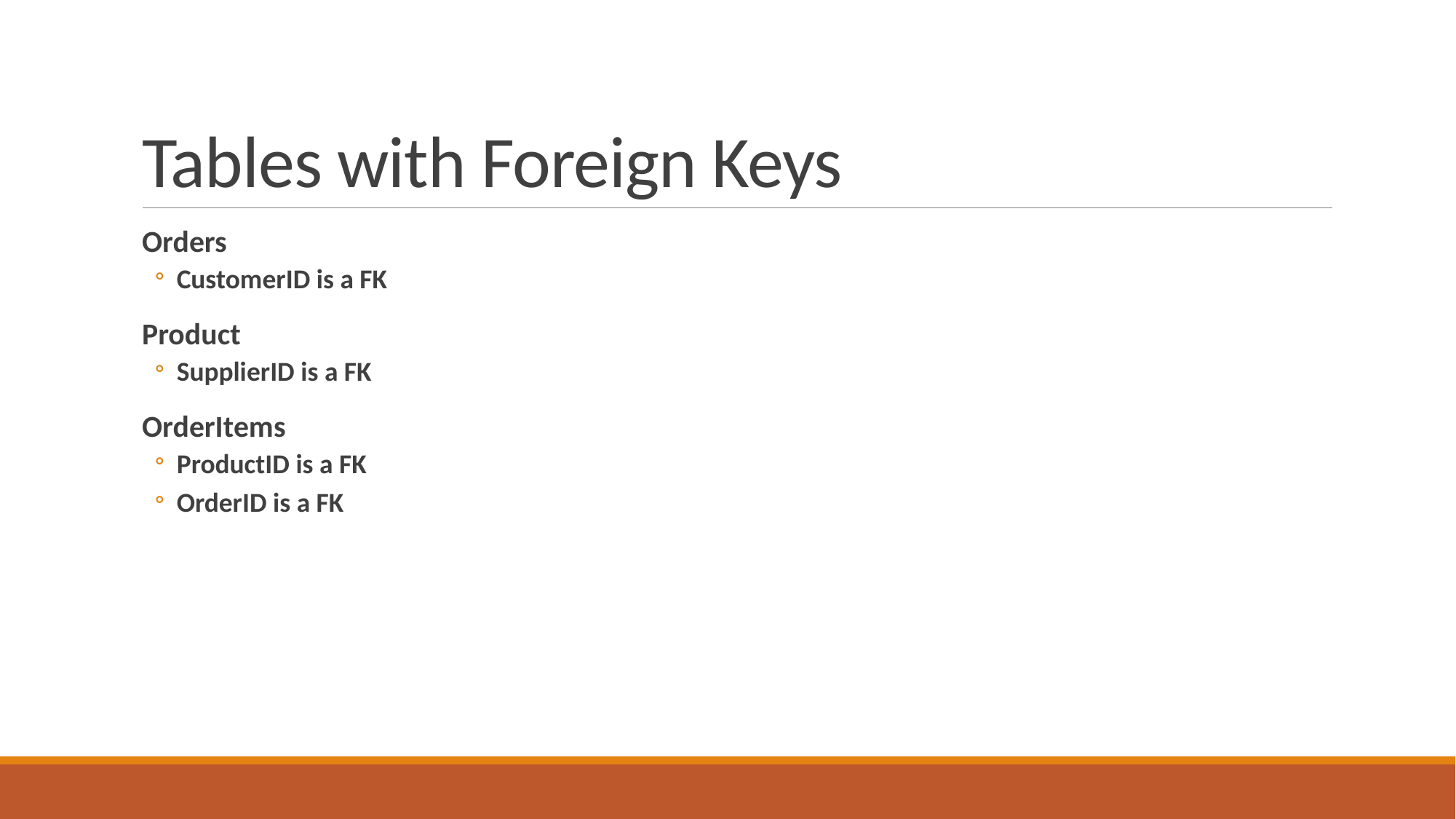

# Tables with Foreign Keys
Orders
CustomerID is a FK
Product
SupplierID is a FK
OrderItems
ProductID is a FK
OrderID is a FK